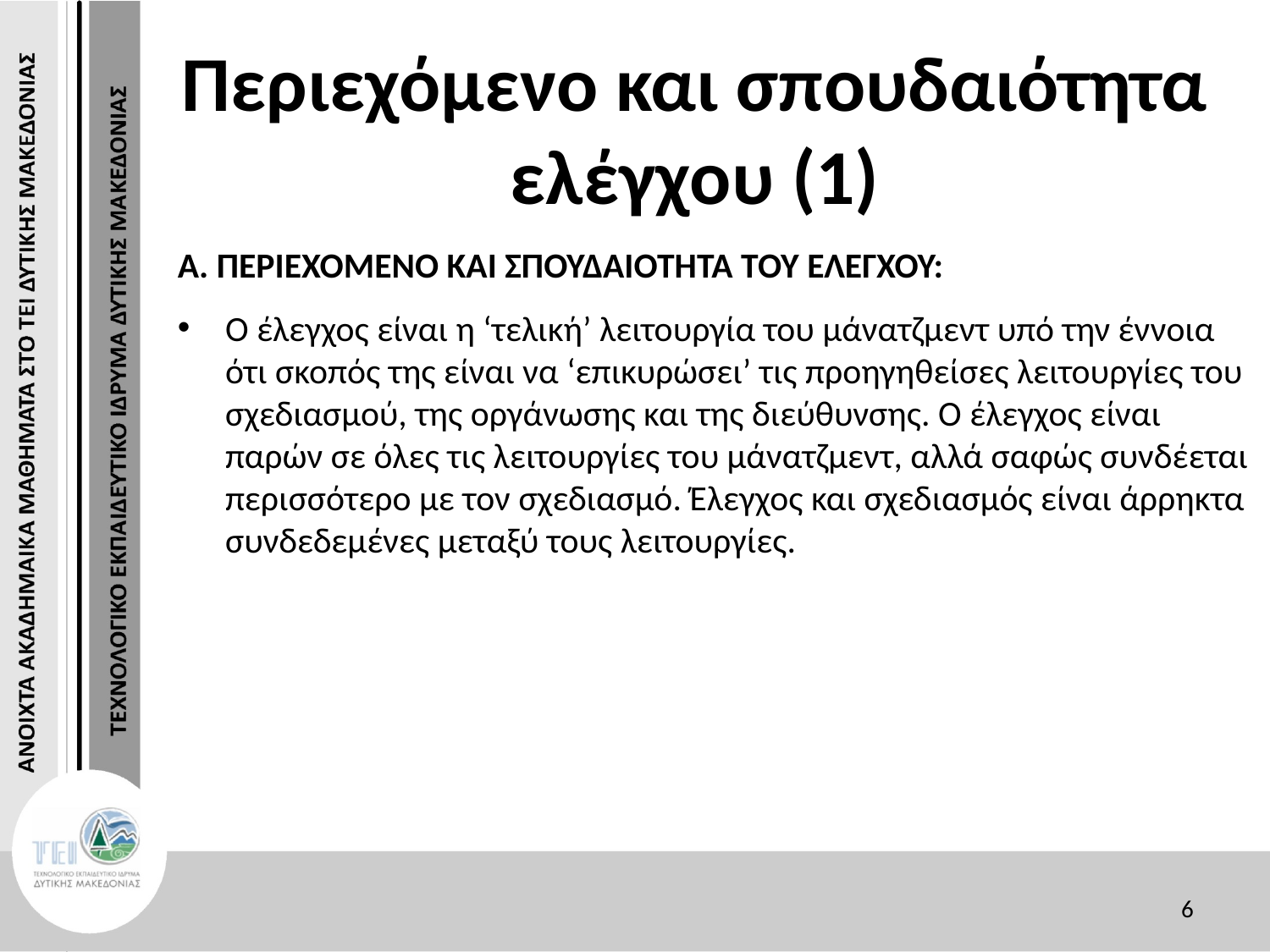

# Περιεχόμενο και σπουδαιότητα ελέγχου (1)
Α. ΠΕΡΙΕΧΟΜΕΝΟ ΚΑΙ ΣΠΟΥΔΑΙΟΤΗΤΑ ΤΟΥ ΕΛΕΓΧΟΥ:
Ο έλεγχος είναι η ‘τελική’ λειτουργία του μάνατζμεντ υπό την έννοια ότι σκοπός της είναι να ‘επικυρώσει’ τις προηγηθείσες λειτουργίες του σχεδιασμού, της οργάνωσης και της διεύθυνσης. Ο έλεγχος είναι παρών σε όλες τις λειτουργίες του μάνατζμεντ, αλλά σαφώς συνδέεται περισσότερο με τον σχεδιασμό. Έλεγχος και σχεδιασμός είναι άρρηκτα συνδεδεμένες μεταξύ τους λειτουργίες.
6